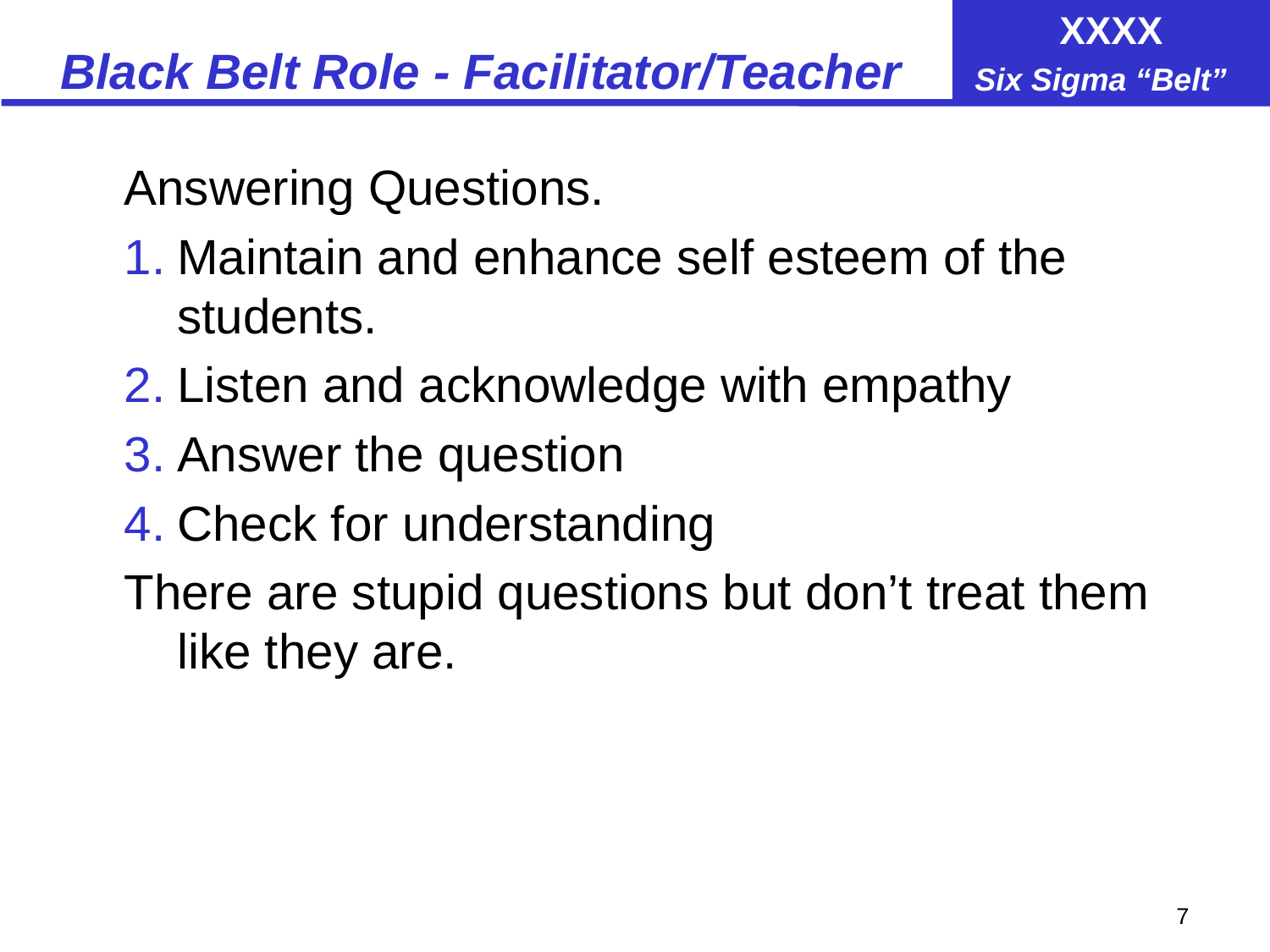

# Black Belt Role - Facilitator/Teacher
Answering Questions.
Maintain and enhance self esteem of the students.
Listen and acknowledge with empathy
Answer the question
Check for understanding
There are stupid questions but don’t treat them like they are.